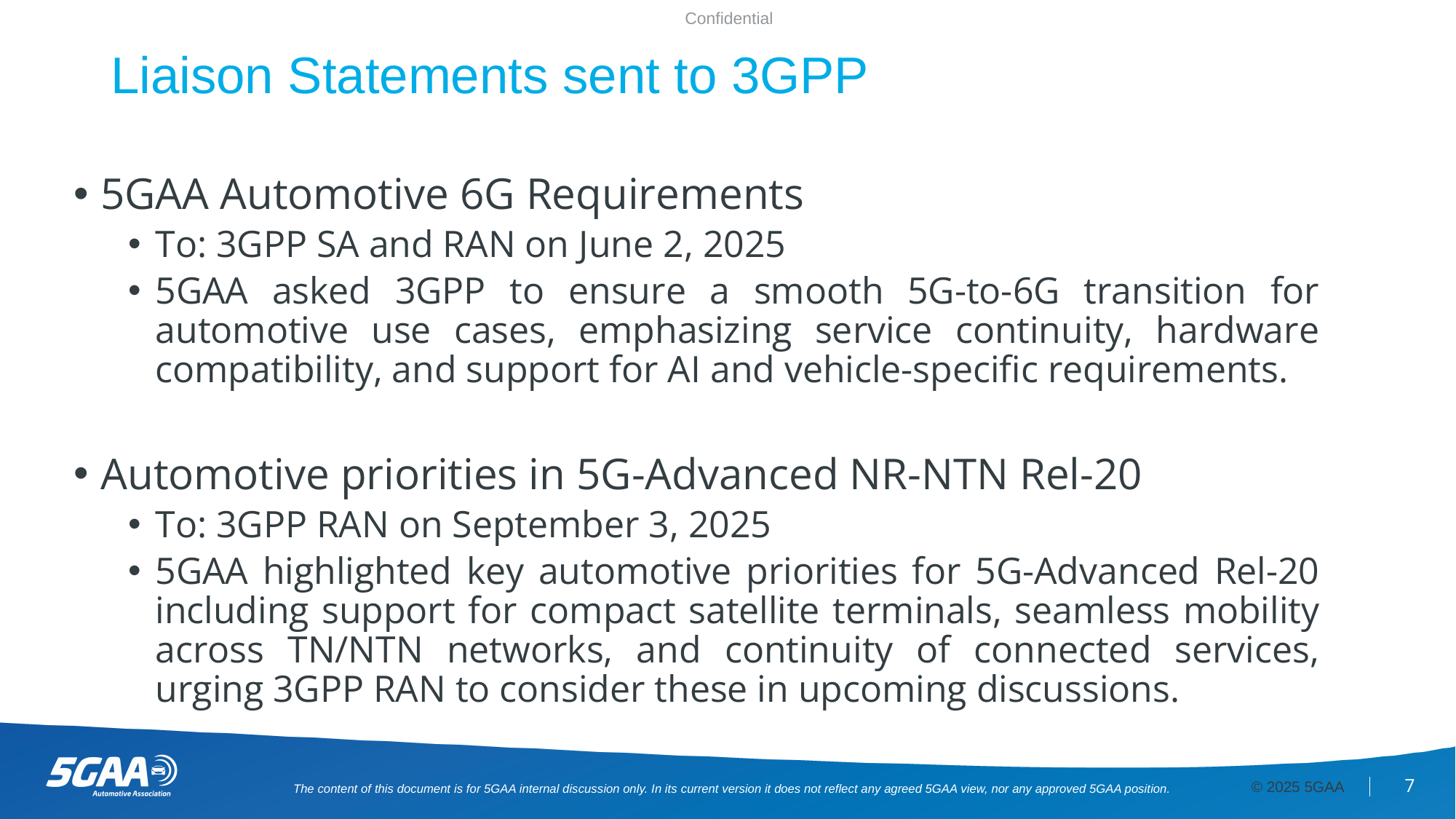

# Liaison Statements sent to 3GPP
5GAA Automotive 6G Requirements
To: 3GPP SA and RAN on June 2, 2025
5GAA asked 3GPP to ensure a smooth 5G-to-6G transition for automotive use cases, emphasizing service continuity, hardware compatibility, and support for AI and vehicle-specific requirements.

Automotive priorities in 5G-Advanced NR-NTN Rel-20
To: 3GPP RAN on September 3, 2025
5GAA highlighted key automotive priorities for 5G-Advanced Rel-20 including support for compact satellite terminals, seamless mobility across TN/NTN networks, and continuity of connected services, urging 3GPP RAN to consider these in upcoming discussions.